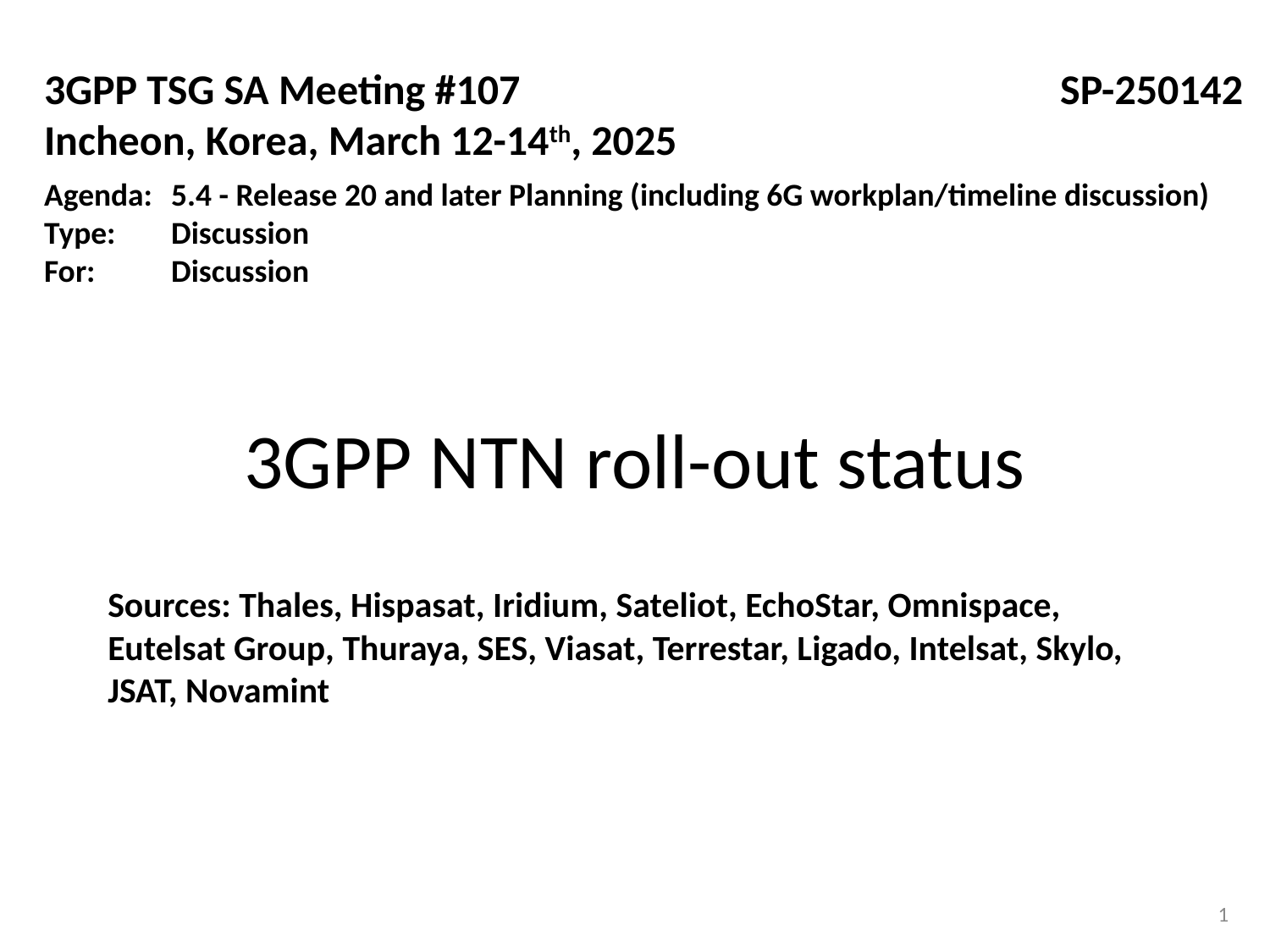

3GPP TSG SA Meeting #107					SP-250142
Incheon, Korea, March 12-14th, 2025
Agenda:	5.4 - Release 20 and later Planning (including 6G workplan/timeline discussion)
Type:	Discussion
For:	Discussion
# 3GPP NTN roll-out status
Sources: Thales, Hispasat, Iridium, Sateliot, EchoStar, Omnispace, Eutelsat Group, Thuraya, SES, Viasat, Terrestar, Ligado, Intelsat, Skylo, JSAT, Novamint
1